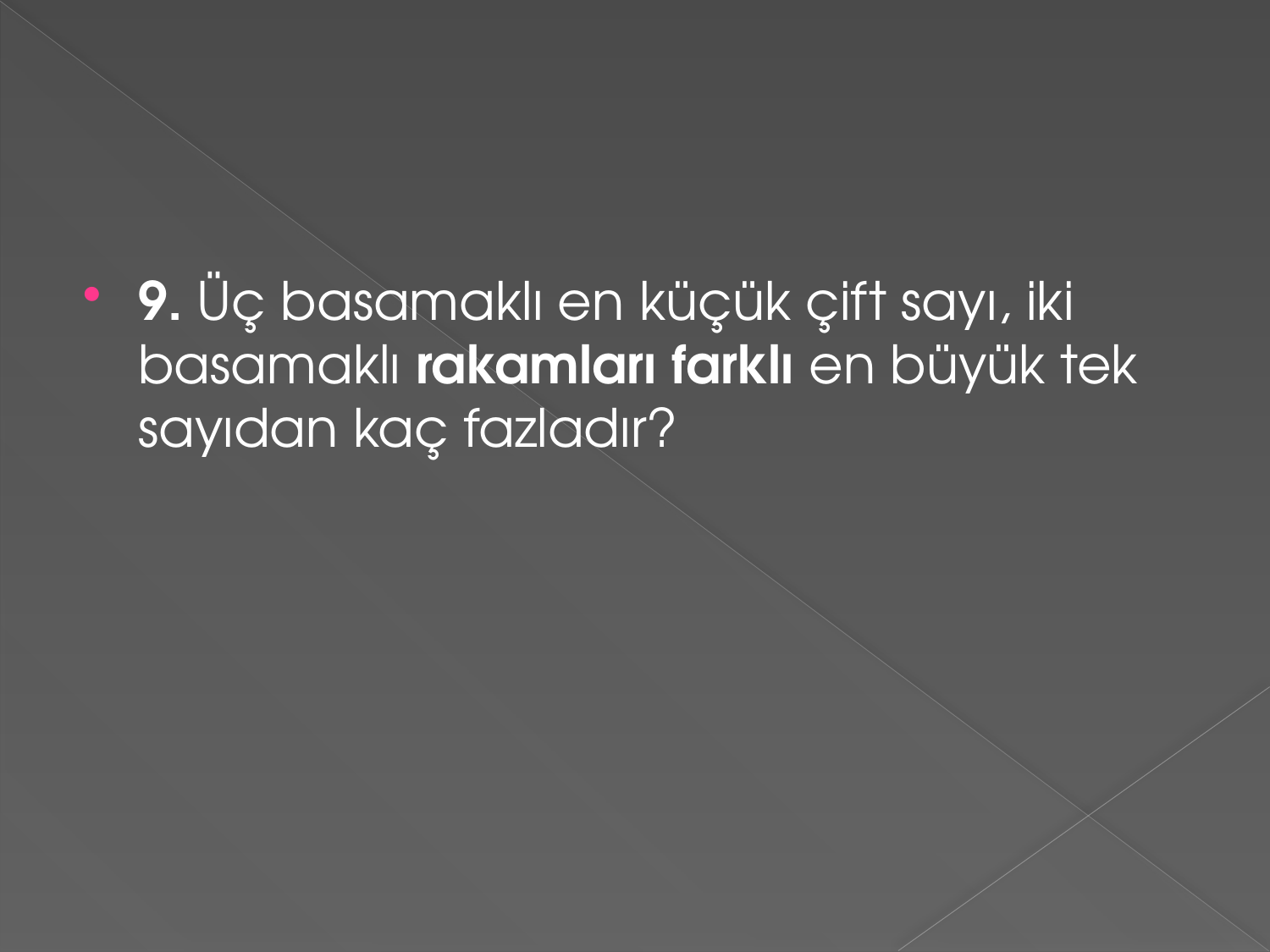

#
9. Üç basamaklı en küçük çift sayı, iki basamaklı rakamları farklı en büyük tek sayıdan kaç fazladır?